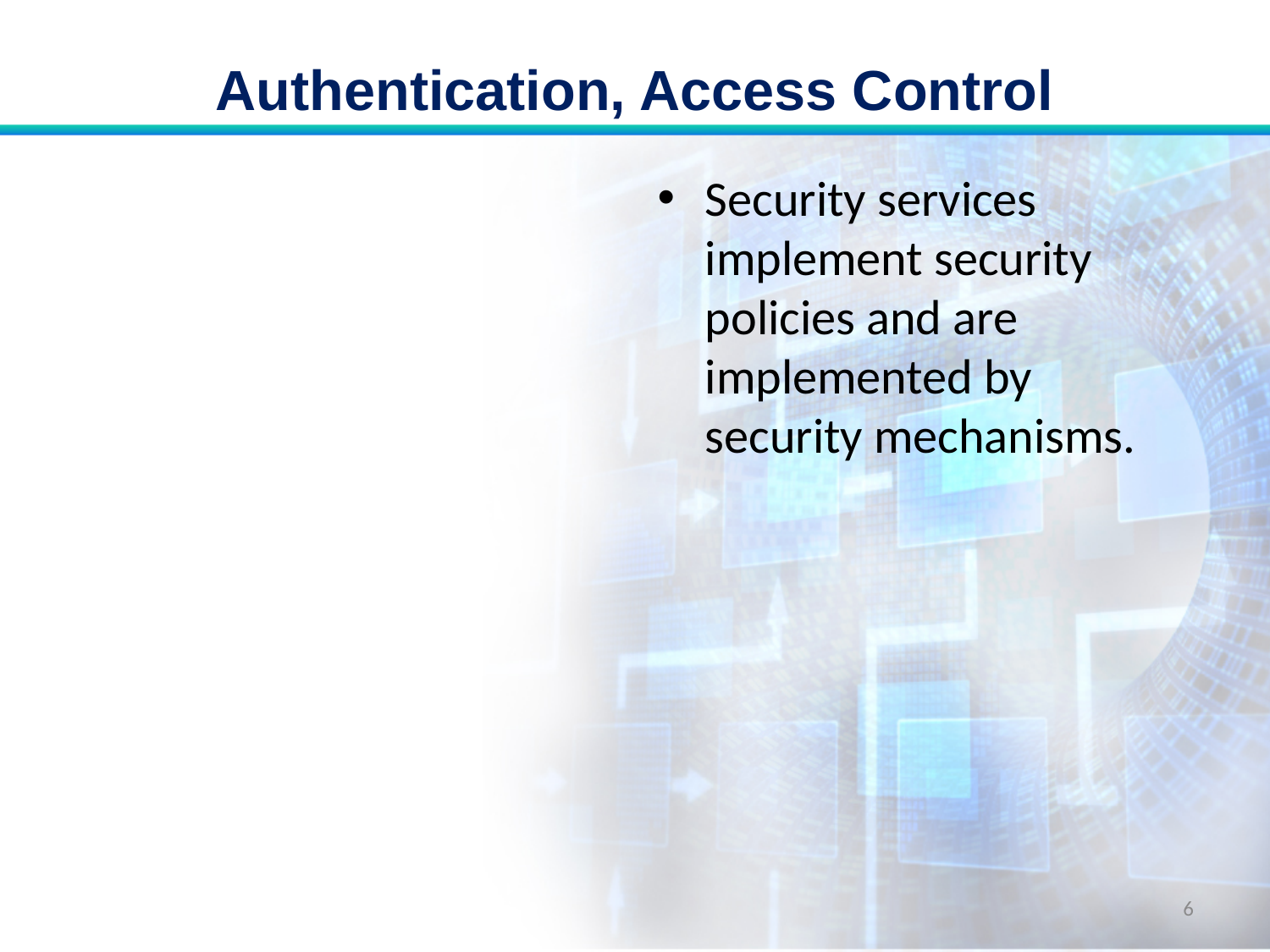

# Authentication, Access Control
Security services implement security policies and are implemented by security mechanisms.
6